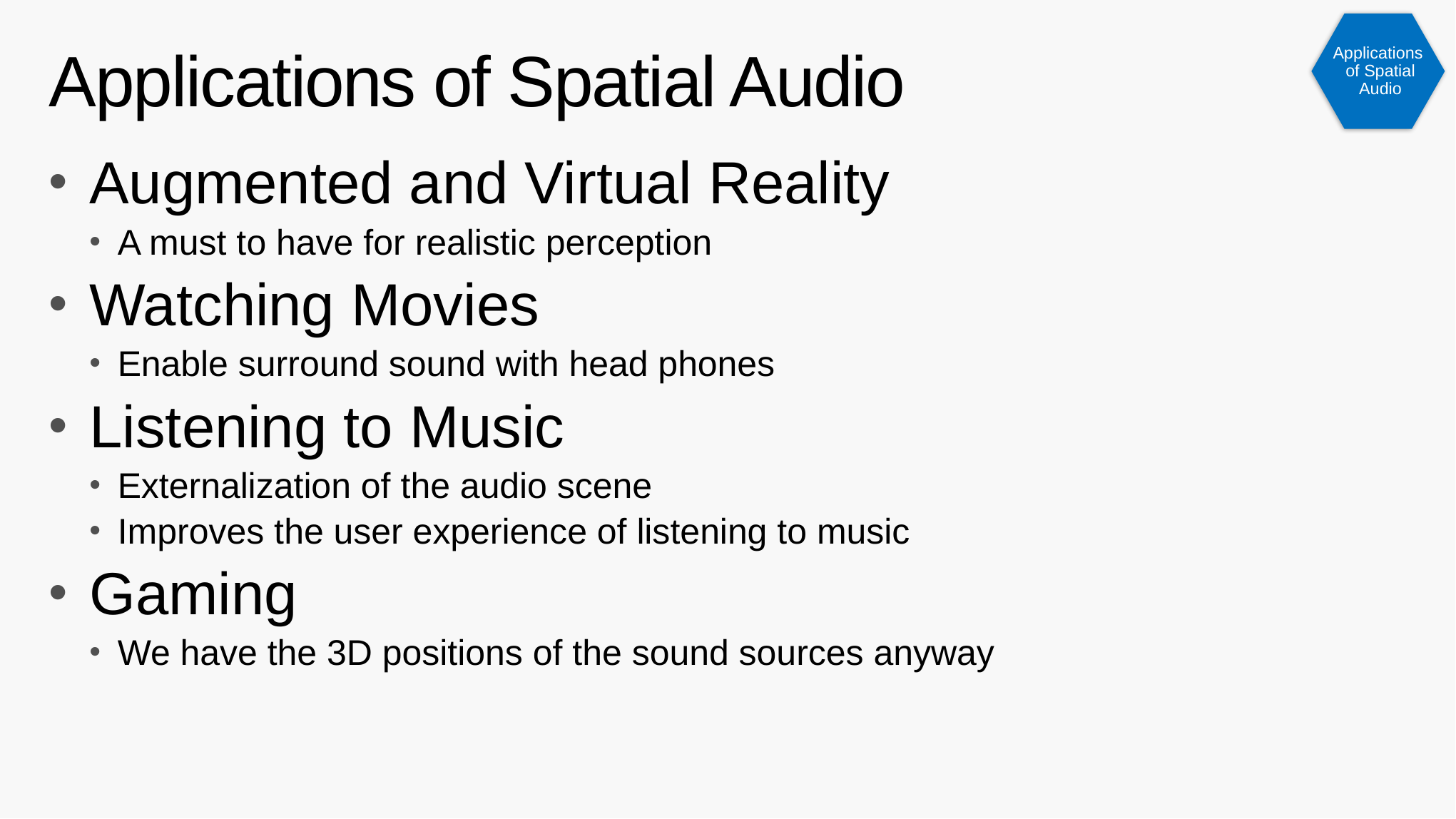

Applications  of Spatial Audio
# Applications of Spatial Audio
Augmented and Virtual Reality
A must to have for realistic perception
Watching Movies
Enable surround sound with head phones
Listening to Music
Externalization of the audio scene
Improves the user experience of listening to music
Gaming
We have the 3D positions of the sound sources anyway